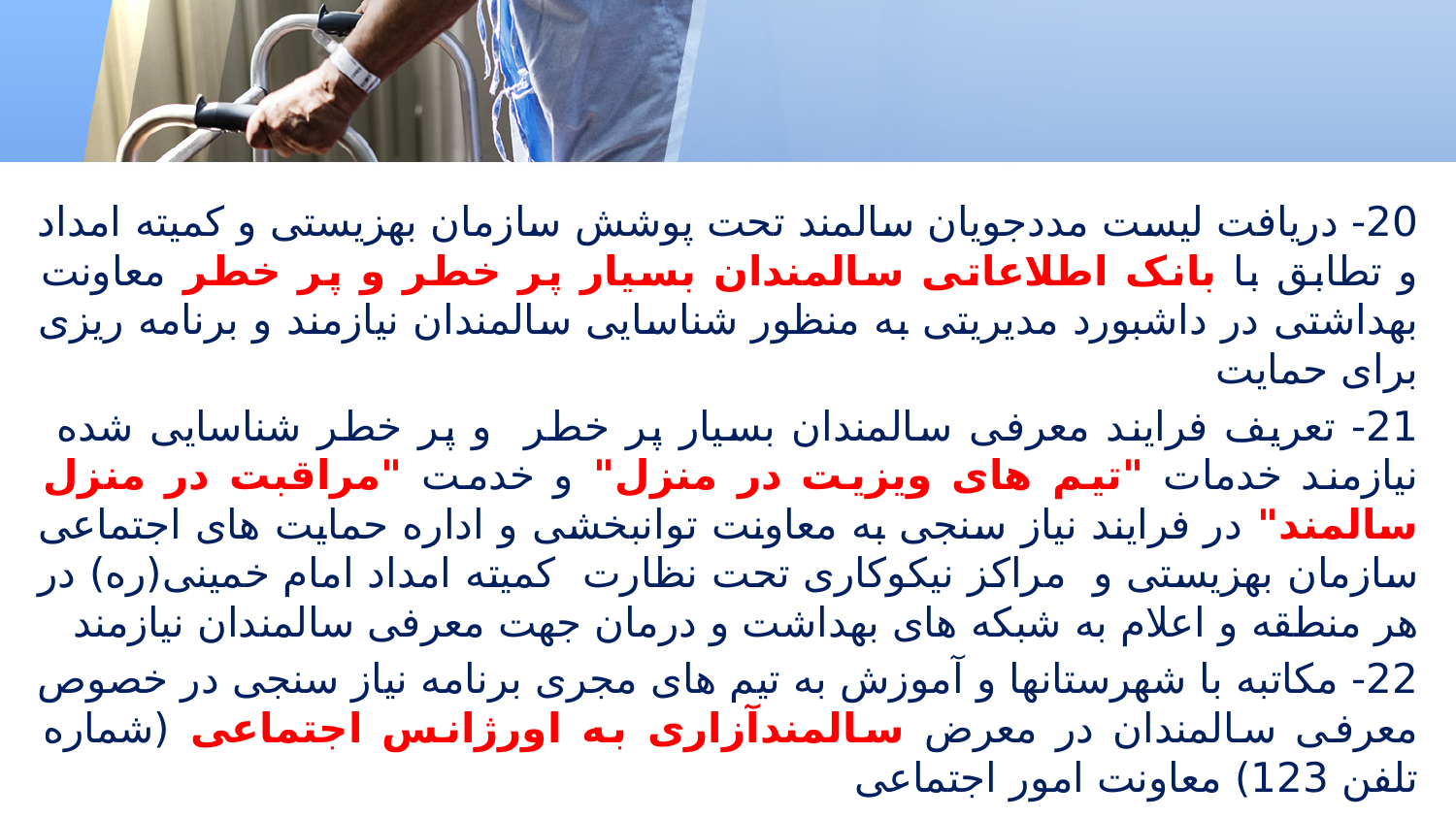

20- دریافت لیست مددجویان سالمند تحت پوشش سازمان بهزیستی و کمیته امداد و تطابق با بانک اطلاعاتی سالمندان بسیار پر خطر و پر خطر معاونت بهداشتی در داشبورد مدیریتی به منظور شناسایی سالمندان نیازمند و برنامه ریزی برای حمایت
21- تعریف فرایند معرفی سالمندان بسیار پر خطر  و پر خطر شناسایی شده  نیازمند خدمات "تیم های ویزیت در منزل" و خدمت "مراقبت در منزل سالمند" در فرایند نیاز سنجی به معاونت توانبخشی و اداره حمایت های اجتماعی سازمان بهزیستی و  مراکز نیکوکاری تحت نظارت  کمیته امداد امام خمینی(ره) در هر منطقه و اعلام به شبکه های بهداشت و درمان جهت معرفی سالمندان نیازمند
22- مکاتبه با شهرستانها و آموزش به تیم های مجری برنامه نیاز سنجی در خصوص معرفی سالمندان در معرض سالمندآزاری به اورژانس اجتماعی (شماره تلفن 123) معاونت امور اجتماعی